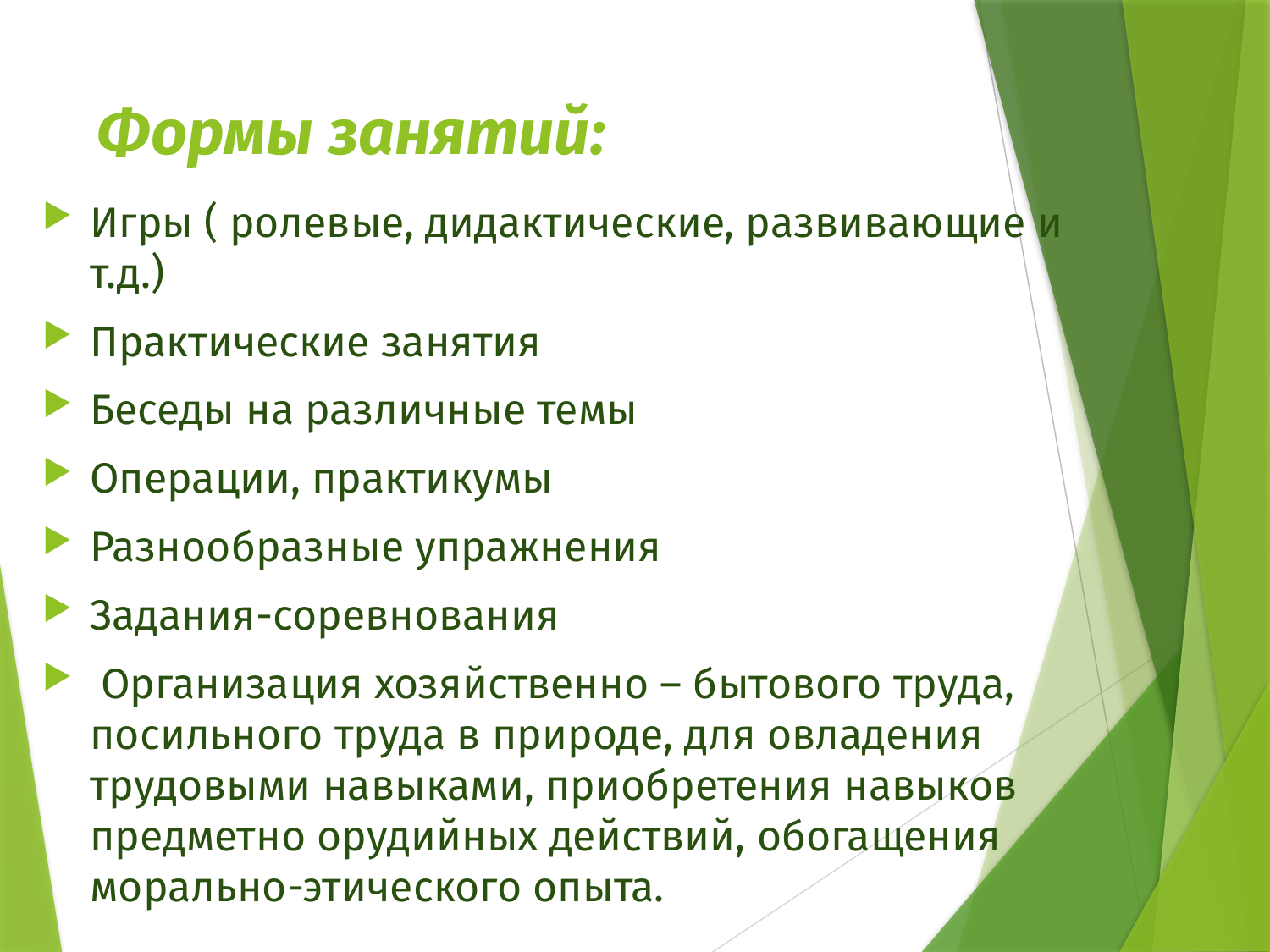

# Формы занятий:
Игры ( ролевые, дидактические, развивающие и т.д.)
Практические занятия
Беседы на различные темы
Операции, практикумы
Разнообразные упражнения
Задания-соревнования
 Организация хозяйственно – бытового труда, посильного труда в природе, для овладения трудовыми навыками, приобретения навыков предметно орудийных действий, обогащения морально-этического опыта.